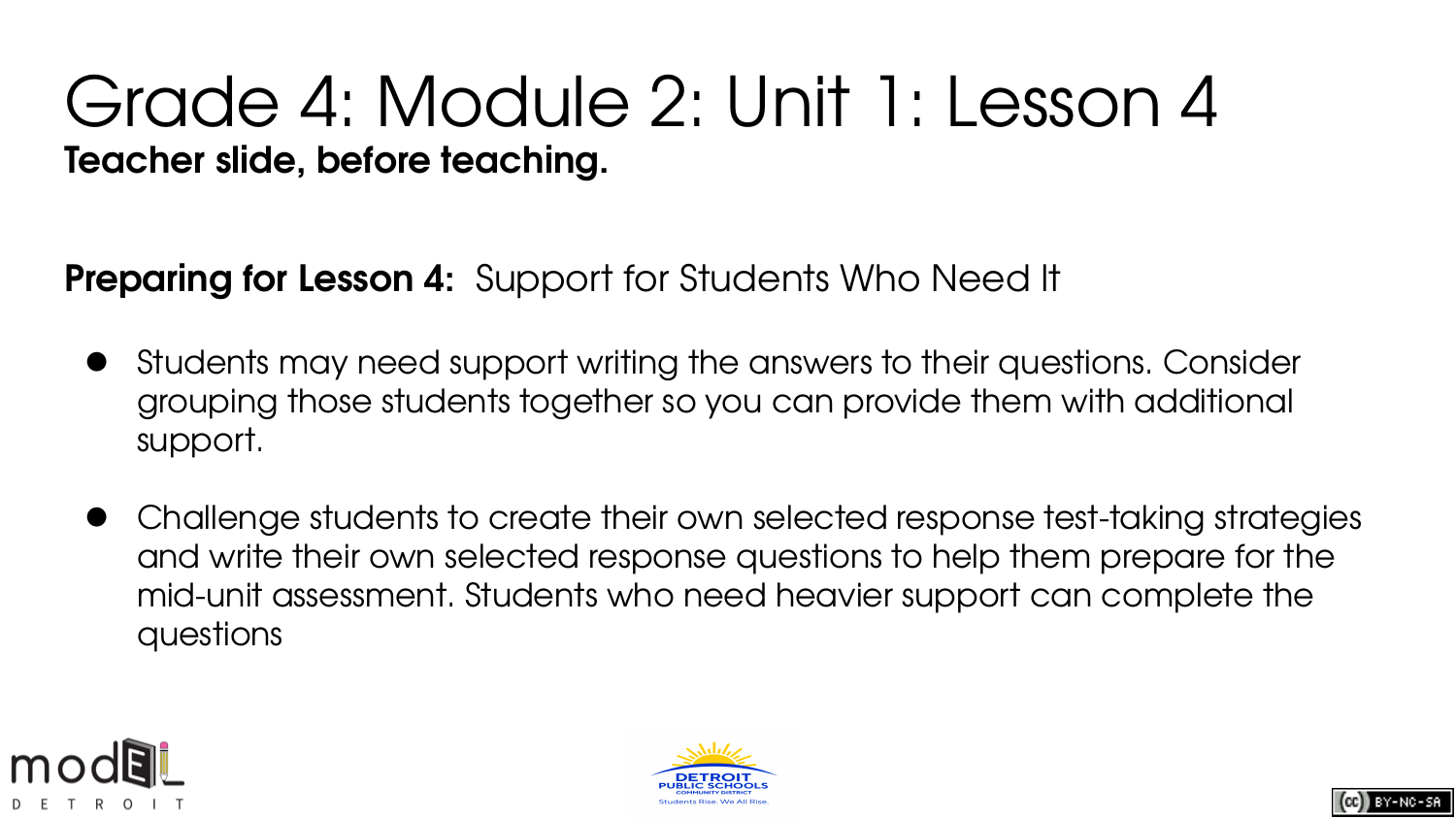

# Grade 4: Module 2: Unit 1: Lesson 4
Teacher slide, before teaching.
Preparing for Lesson 4:  Support for Students Who Need It

Students may need support writing the answers to their questions. Consider grouping those students together so you can provide them with additional support.

Challenge students to create their own selected response test-taking strategies and write their own selected response questions to help them prepare for the mid-unit assessment. Students who need heavier support can complete the questions